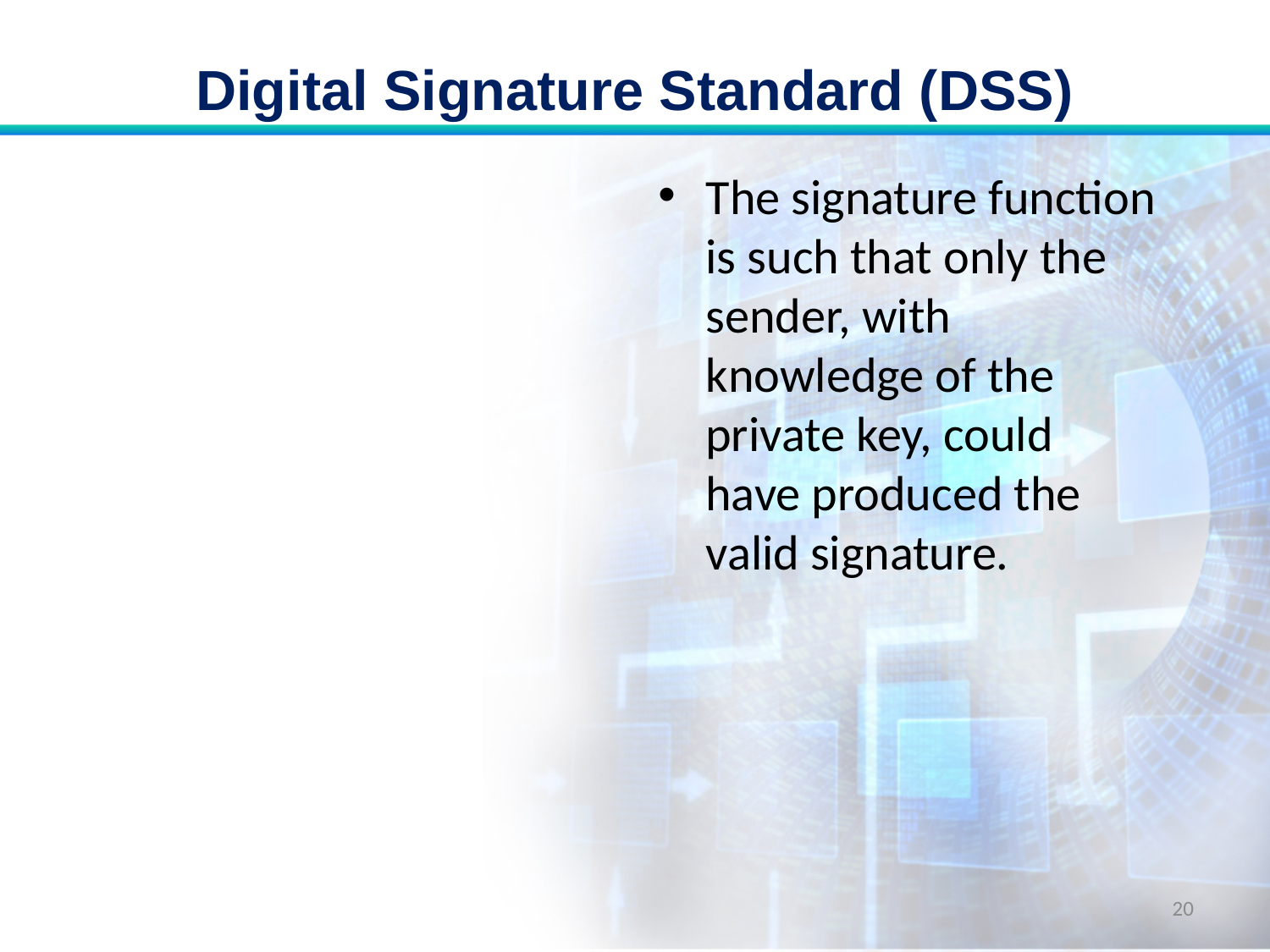

# Digital Signature Standard (DSS)
The signature function is such that only the sender, with knowledge of the private key, could have produced the valid signature.
20